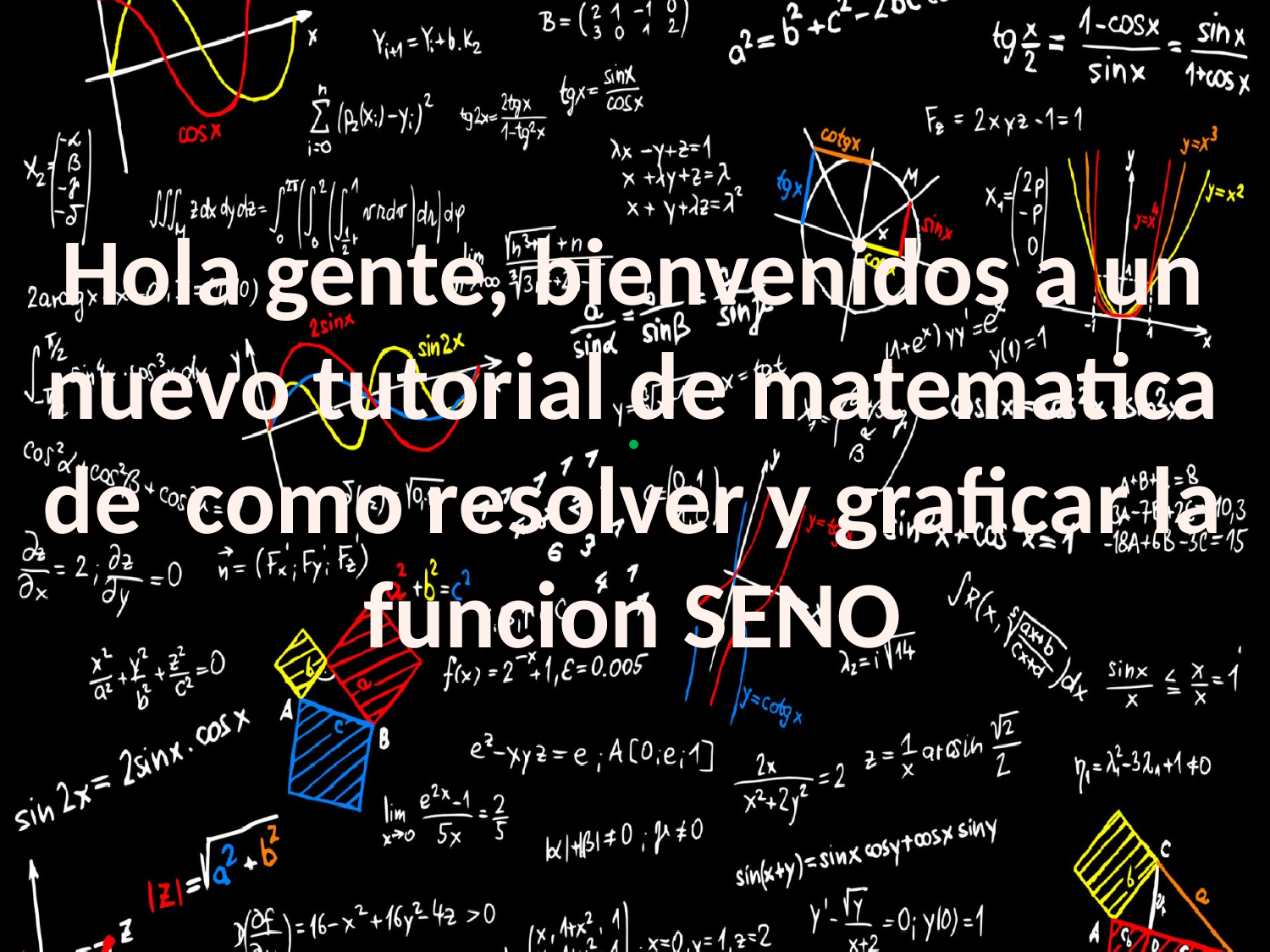

Hola gente, bienvenidos a un nuevo tutorial de matematica de  como resolver y graficar la funcion SENO
# .